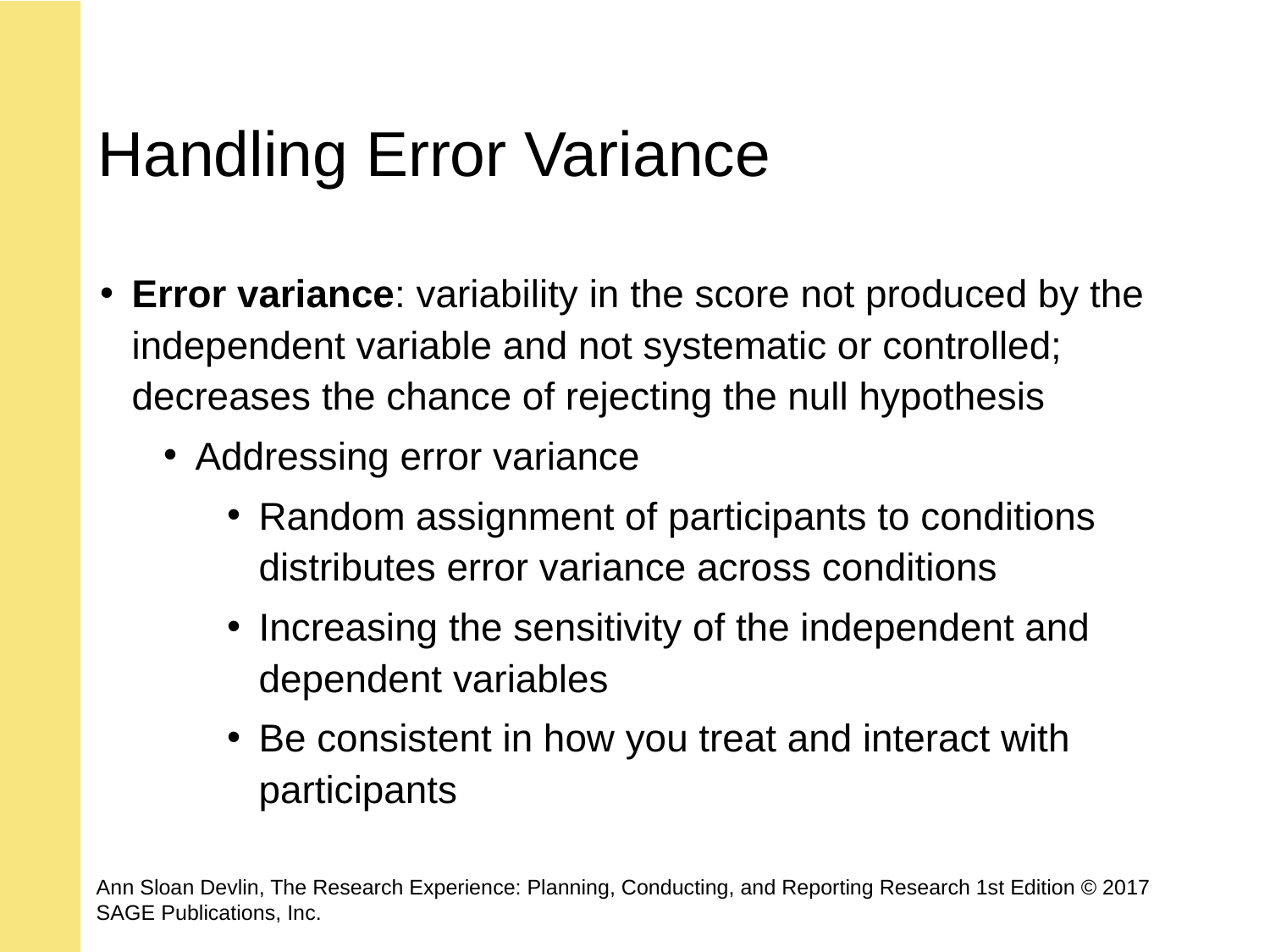

# Handling Error Variance
Error variance: variability in the score not produced by the independent variable and not systematic or controlled; decreases the chance of rejecting the null hypothesis
Addressing error variance
Random assignment of participants to conditions distributes error variance across conditions
Increasing the sensitivity of the independent and dependent variables
Be consistent in how you treat and interact with participants